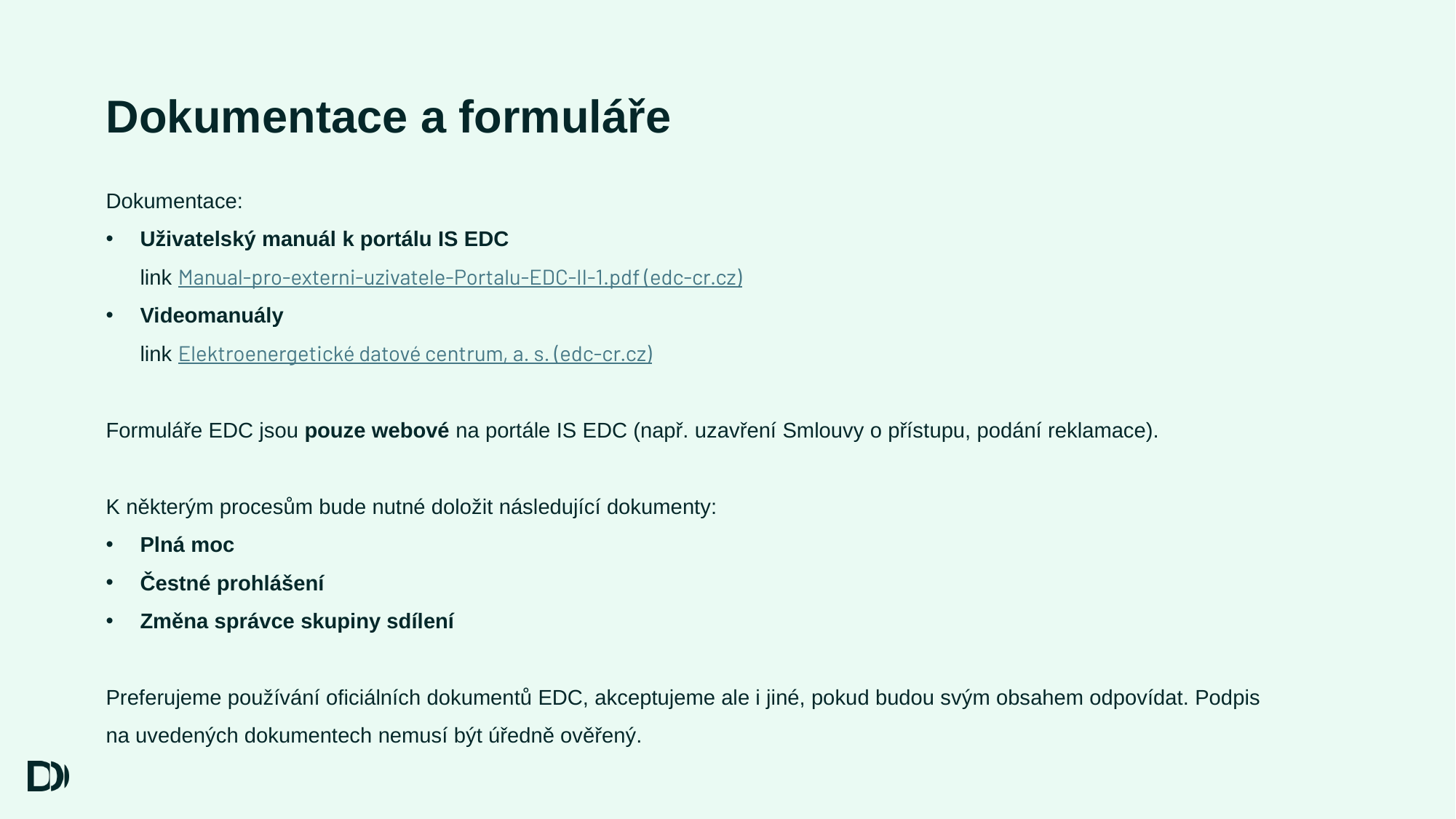

# Dokumentace a formuláře
Dokumentace:
Uživatelský manuál k portálu IS EDC
link Manual-pro-externi-uzivatele-Portalu-EDC-II-1.pdf (edc-cr.cz)
Videomanuály
link Elektroenergetické datové centrum, a. s. (edc-cr.cz)

Formuláře EDC jsou pouze webové na portále IS EDC (např. uzavření Smlouvy o přístupu, podání reklamace).

K některým procesům bude nutné doložit následující dokumenty:
Plná moc
Čestné prohlášení
Změna správce skupiny sdílení

Preferujeme používání oficiálních dokumentů EDC, akceptujeme ale i jiné, pokud budou svým obsahem odpovídat. Podpis na uvedených dokumentech nemusí být úředně ověřený.